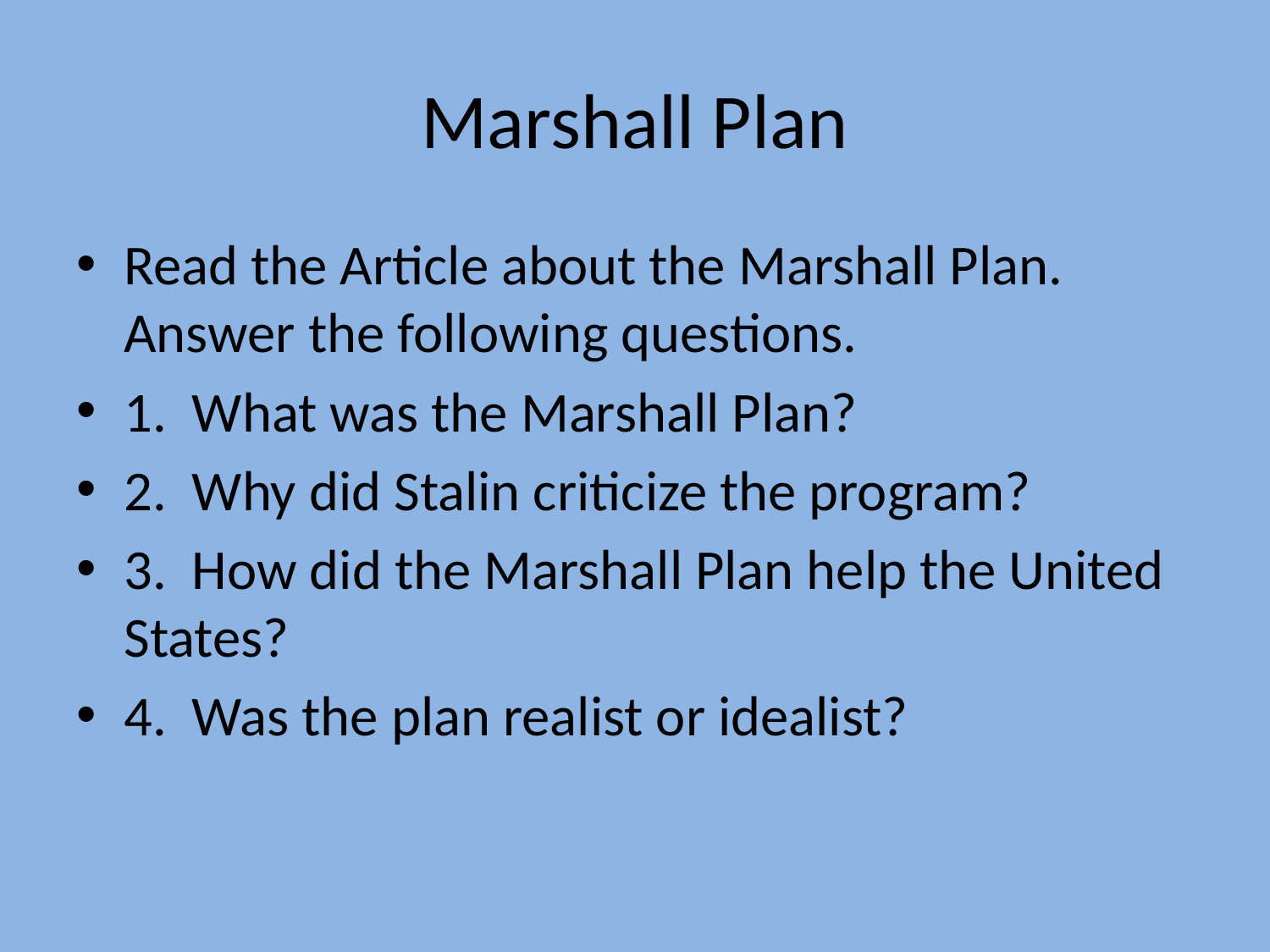

# Marshall Plan
Read the Article about the Marshall Plan.  Answer the following questions.
1.  What was the Marshall Plan?
2.  Why did Stalin criticize the program?
3.  How did the Marshall Plan help the United States?
4.  Was the plan realist or idealist?